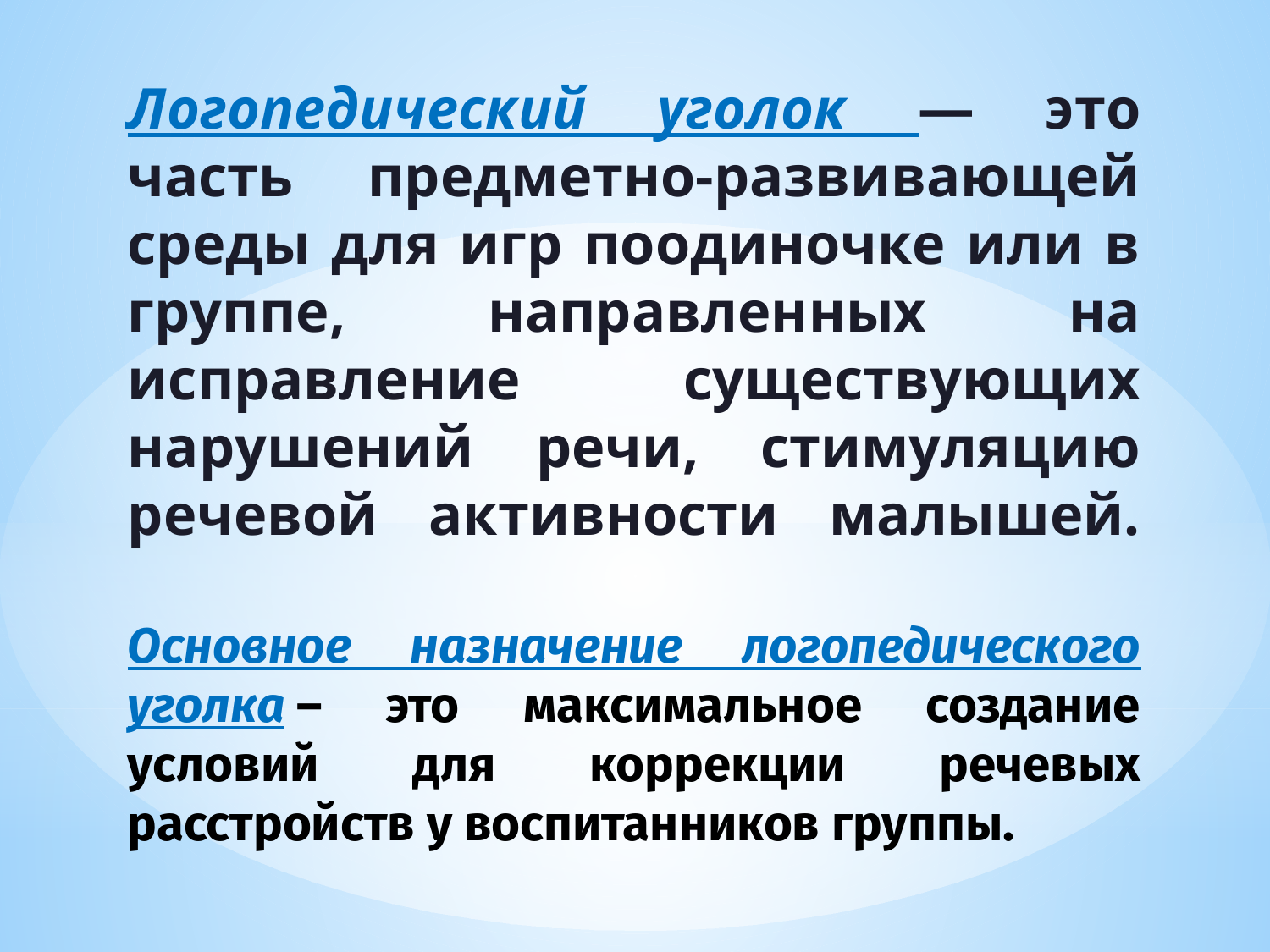

# Логопедический уголок — это часть предметно-развивающей среды для игр поодиночке или в группе, направленных на исправление существующих нарушений речи, стимуляцию речевой активности малышей.   Основное назначение логопедического уголка – это максимальное создание условий для коррекции речевых расстройств у воспитанников группы.